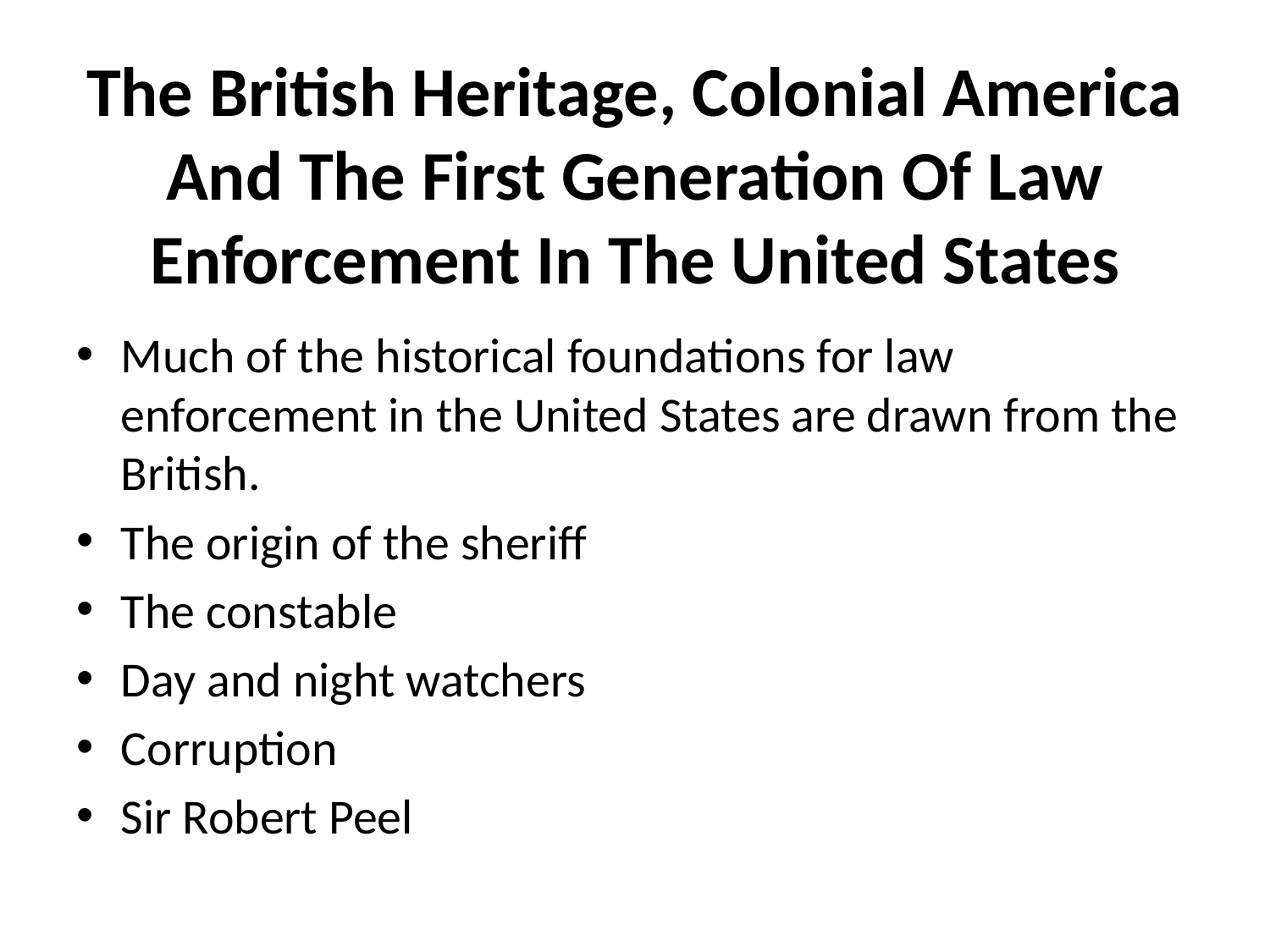

# The British Heritage, Colonial America And The First Generation Of Law Enforcement In The United States
Much of the historical foundations for law enforcement in the United States are drawn from the British.
The origin of the sheriff
The constable
Day and night watchers
Corruption
Sir Robert Peel